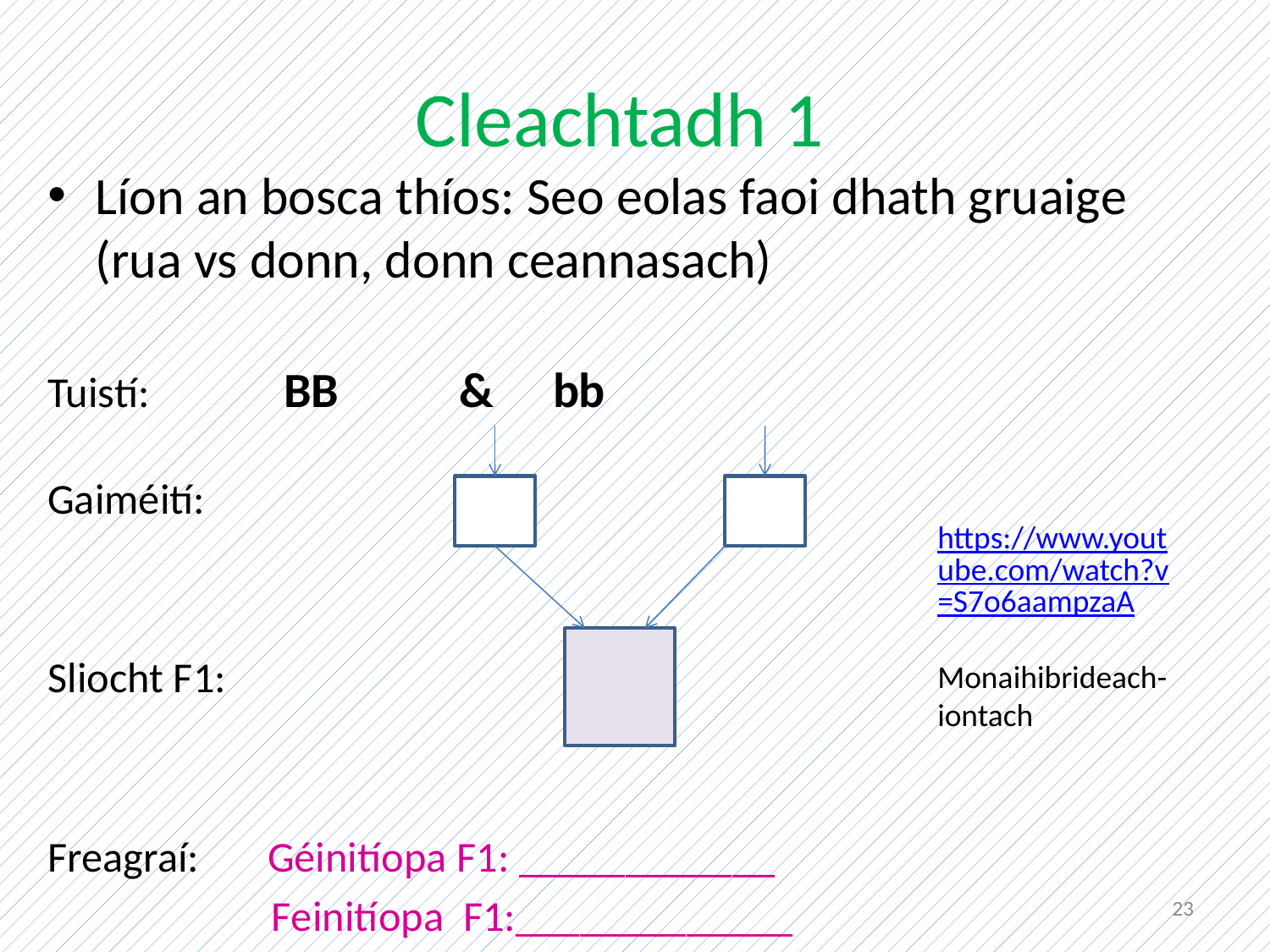

# Cleachtadh 1
Líon an bosca thíos: Seo eolas faoi dhath gruaige (rua vs donn, donn ceannasach)

Tuistí:       		BB           & 	   bb

Gaiméití:

Sliocht F1:

Freagraí:       Géinitíopa F1: ____________
                       Feinitíopa  F1:_____________

https://www.youtube.com/watch?v=S7o6aampzaA

Monaihibrideach- iontach

23